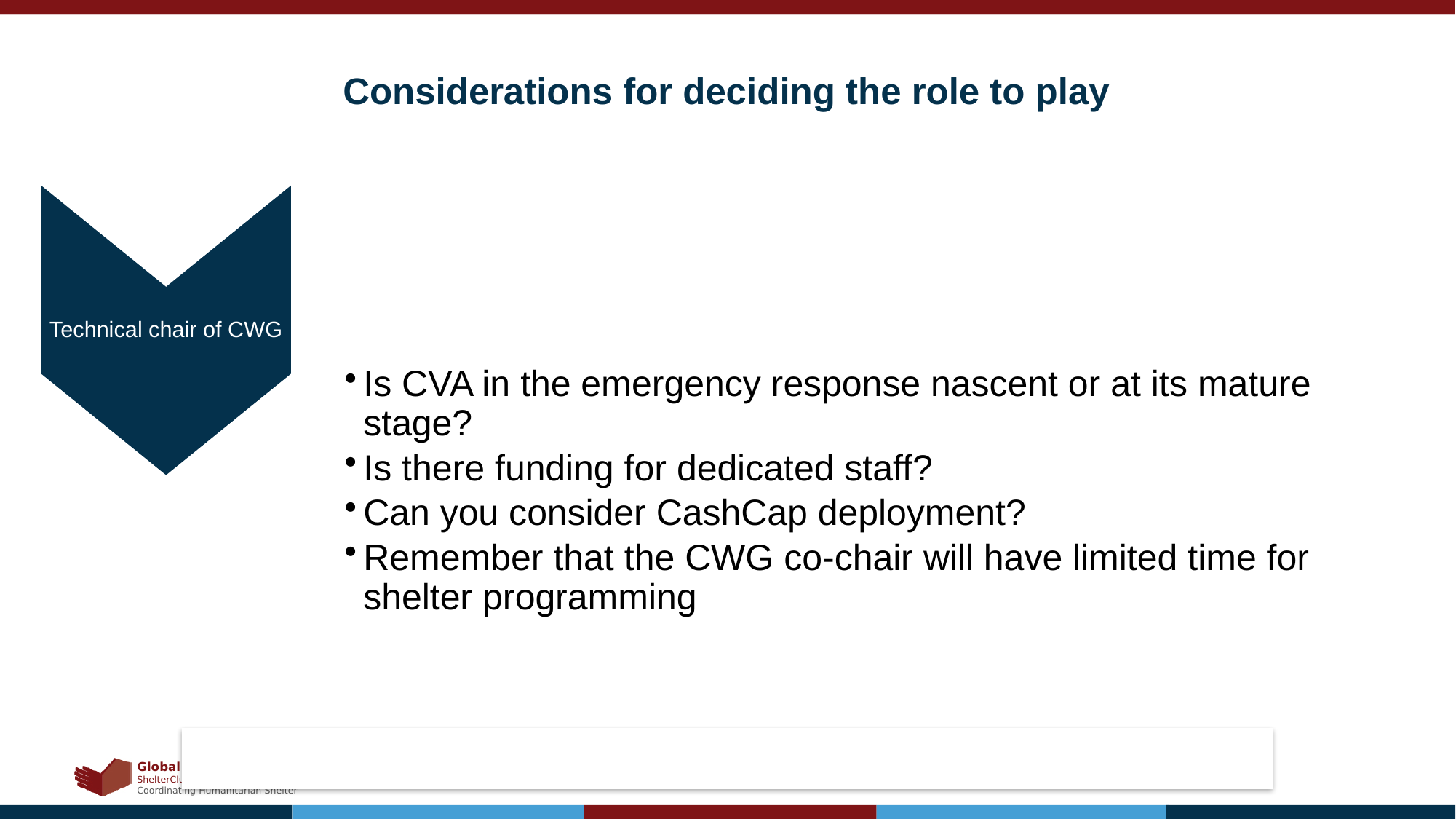

# Considerations for deciding the role to play
Technical chair of CWG

Is CVA in the emergency response nascent or at its mature stage?
Is there funding for dedicated staff?
Can you consider CashCap deployment?
Remember that the CWG co-chair will have limited time for shelter programming